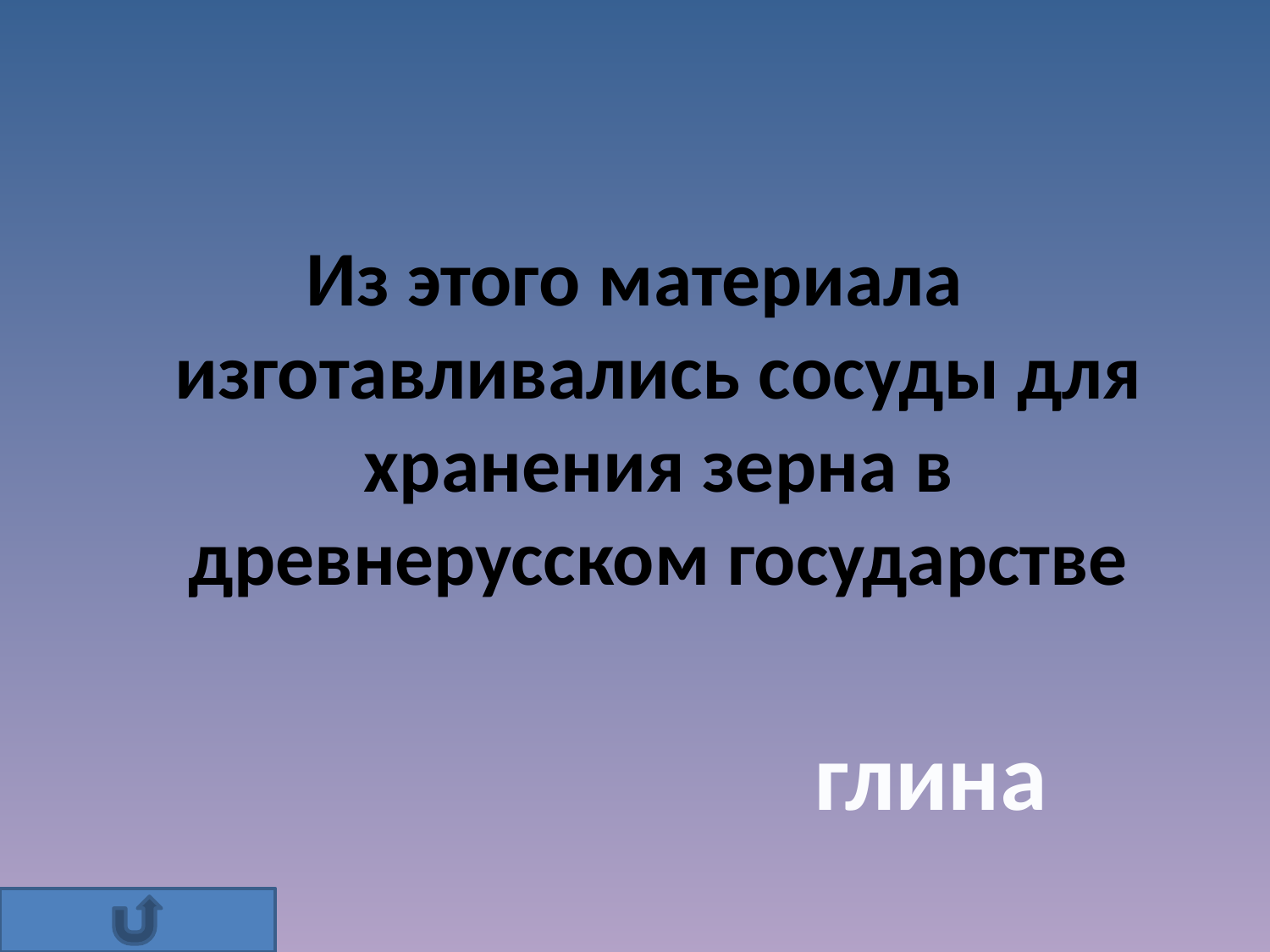

#
Из этого материала изготавливались сосуды для хранения зерна в древнерусском государстве

глина